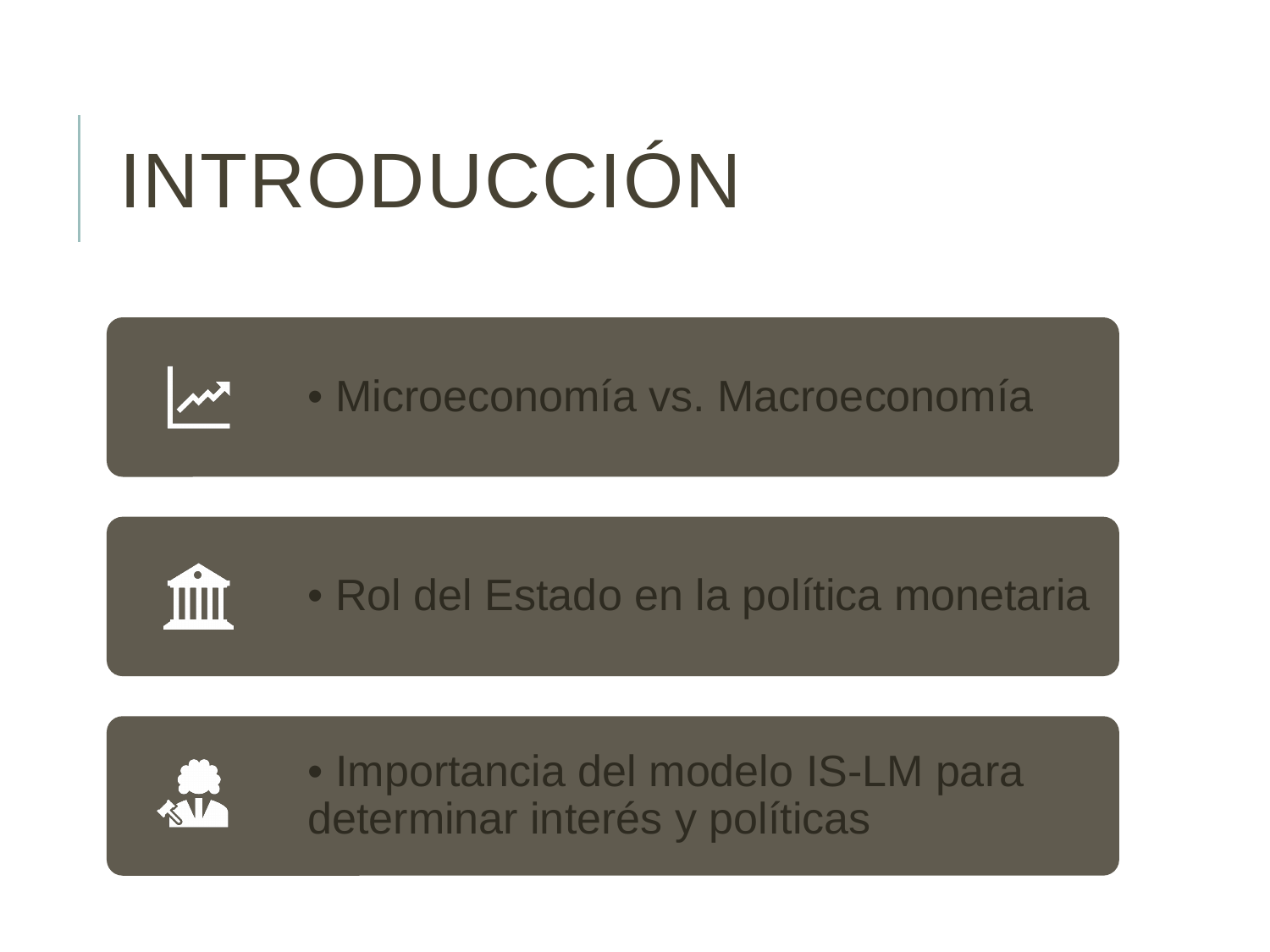

# Introducción
• Microeconomía vs. Macroeconomía
• Rol del Estado en la política monetaria
• Importancia del modelo IS-LM para determinar interés y políticas